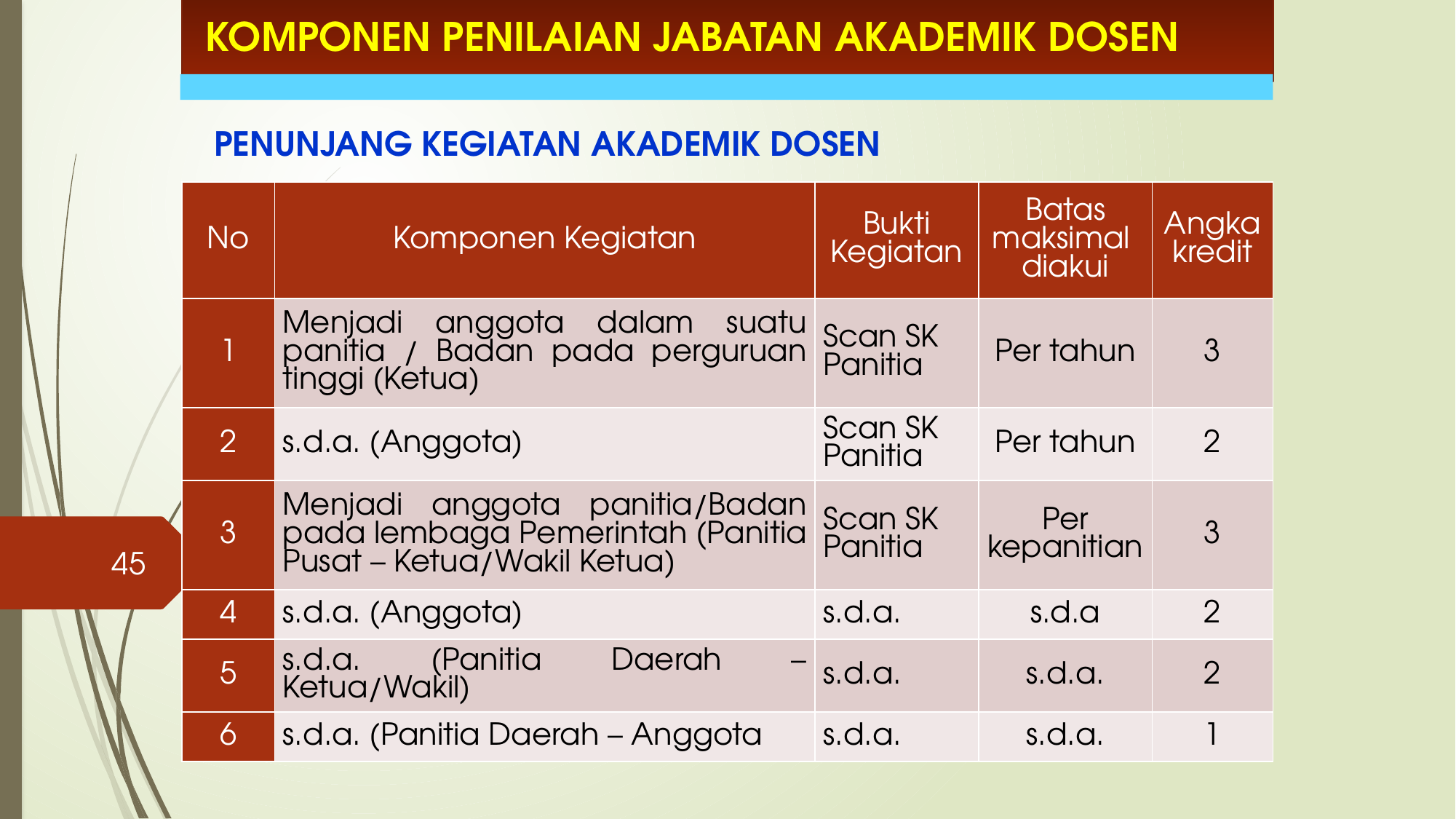

KOMPONEN PENILAIAN JABATAN AKADEMIK DOSEN

PENUNJANG KEGIATAN AKADEMIK DOSEN
| No | Komponen Kegiatan | Bukti Kegiatan | Batas maksimal diakui | Angka kredit |
| --- | --- | --- | --- | --- |
| 1 | Menjadi anggota dalam suatu panitia / Badan pada perguruan tinggi (Ketua) | Scan SK Panitia | Per tahun | 3 |
| 2 | s.d.a. (Anggota) | Scan SK Panitia | Per tahun | 2 |
| 3 | Menjadi anggota panitia/Badan pada lembaga Pemerintah (Panitia Pusat – Ketua/Wakil Ketua) | Scan SK Panitia | Per kepanitian | 3 |
| 4 | s.d.a. (Anggota) | s.d.a. | s.d.a | 2 |
| 5 | s.d.a. (Panitia Daerah – Ketua/Wakil) | s.d.a. | s.d.a. | 2 |
| 6 | s.d.a. (Panitia Daerah – Anggota | s.d.a. | s.d.a. | 1 |
45